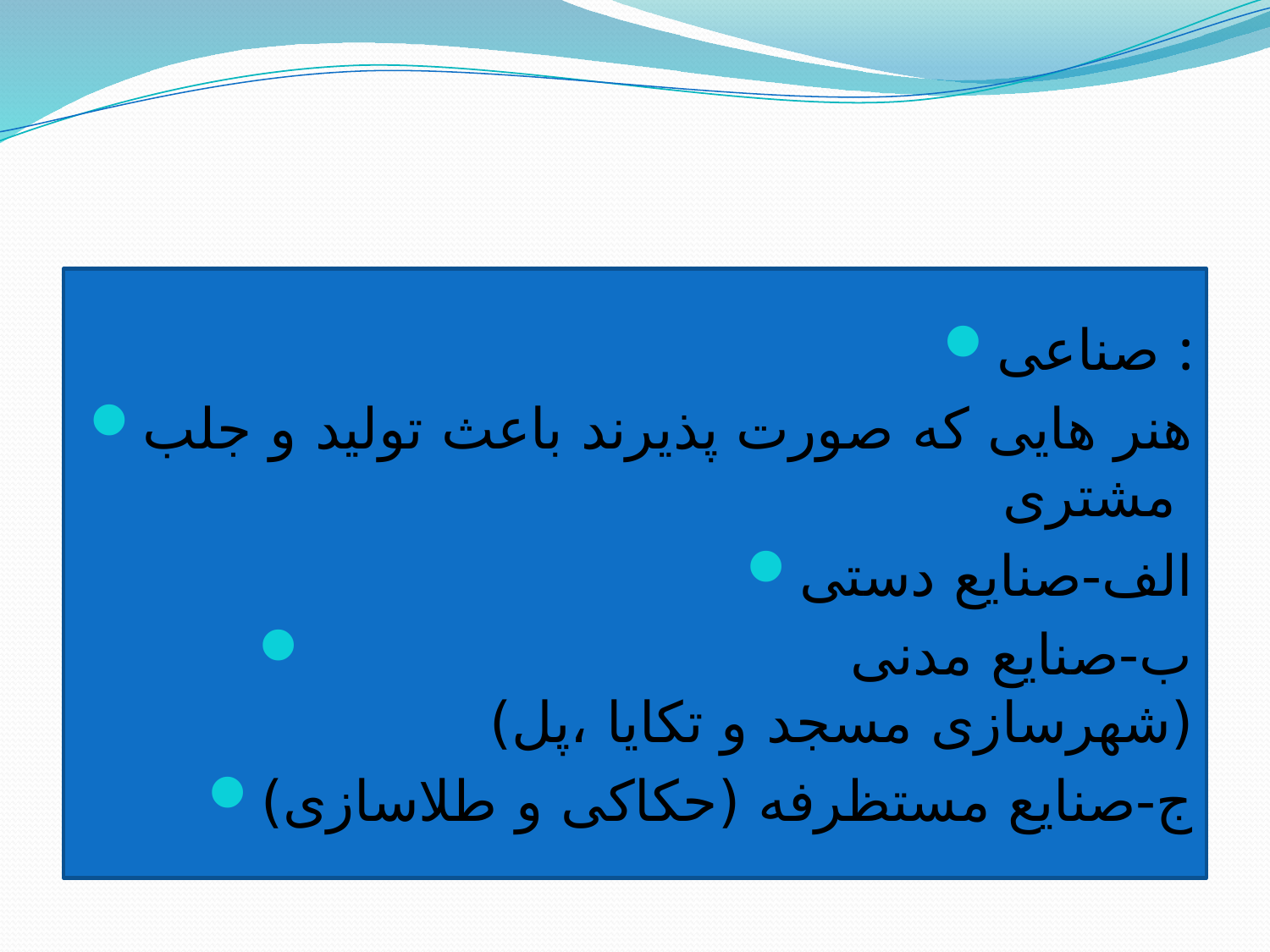

#
صناعی :
هنر هایی که صورت پذیرند باعث تولید و جلب مشتری
الف-صنایع دستی
 ب-صنایع مدنی                              (شهرسازی مسجد و تکایا ،پل)
ج-صنایع مستظرفه (حکاکی و طلاسازی)